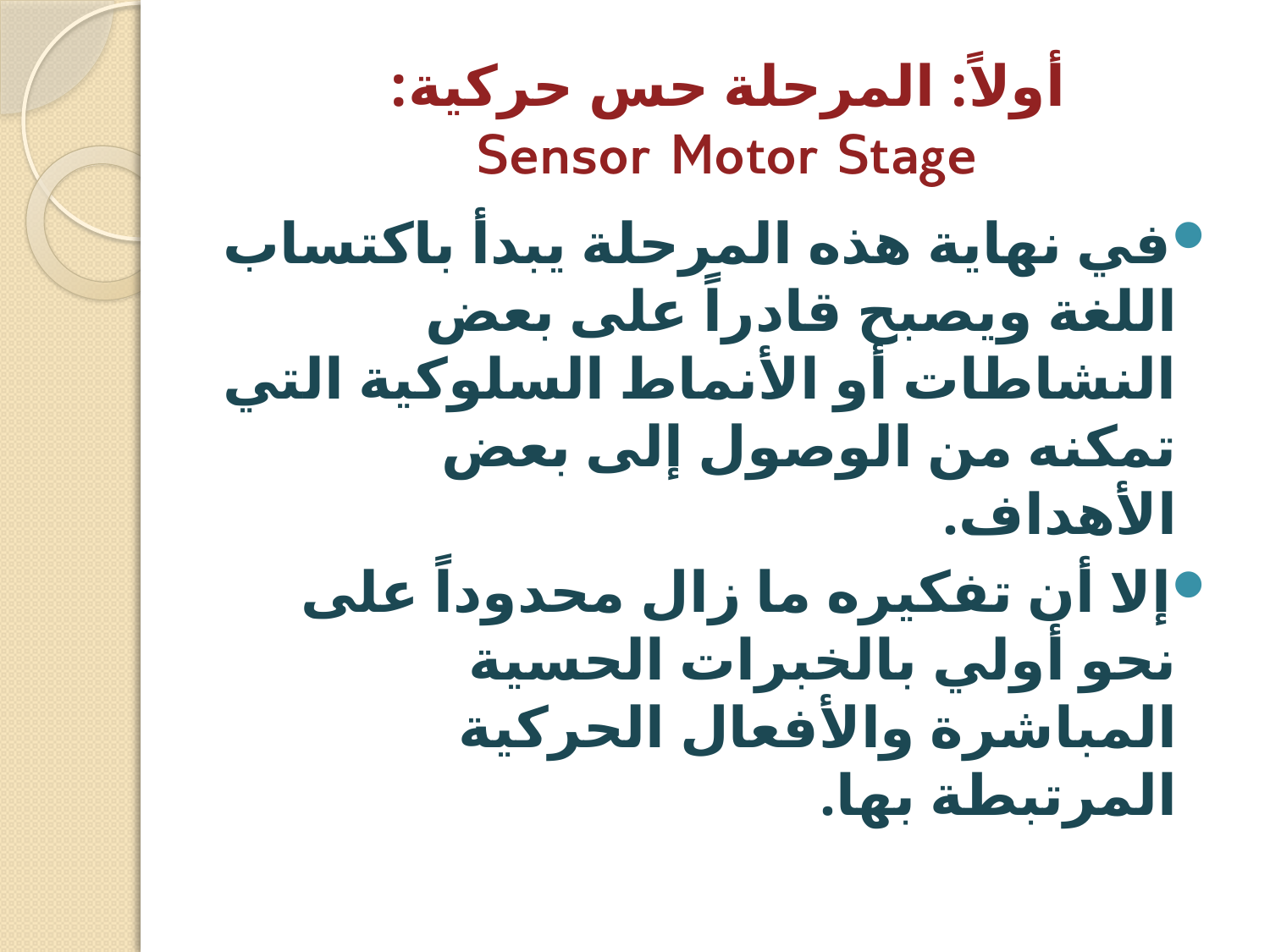

# أولاً: المرحلة حس حركية: Sensor Motor Stage
في نهاية هذه المرحلة يبدأ باكتساب اللغة ويصبح قادراً على بعض النشاطات أو الأنماط السلوكية التي تمكنه من الوصول إلى بعض الأهداف.
إلا أن تفكيره ما زال محدوداً على نحو أولي بالخبرات الحسية المباشرة والأفعال الحركية المرتبطة بها.